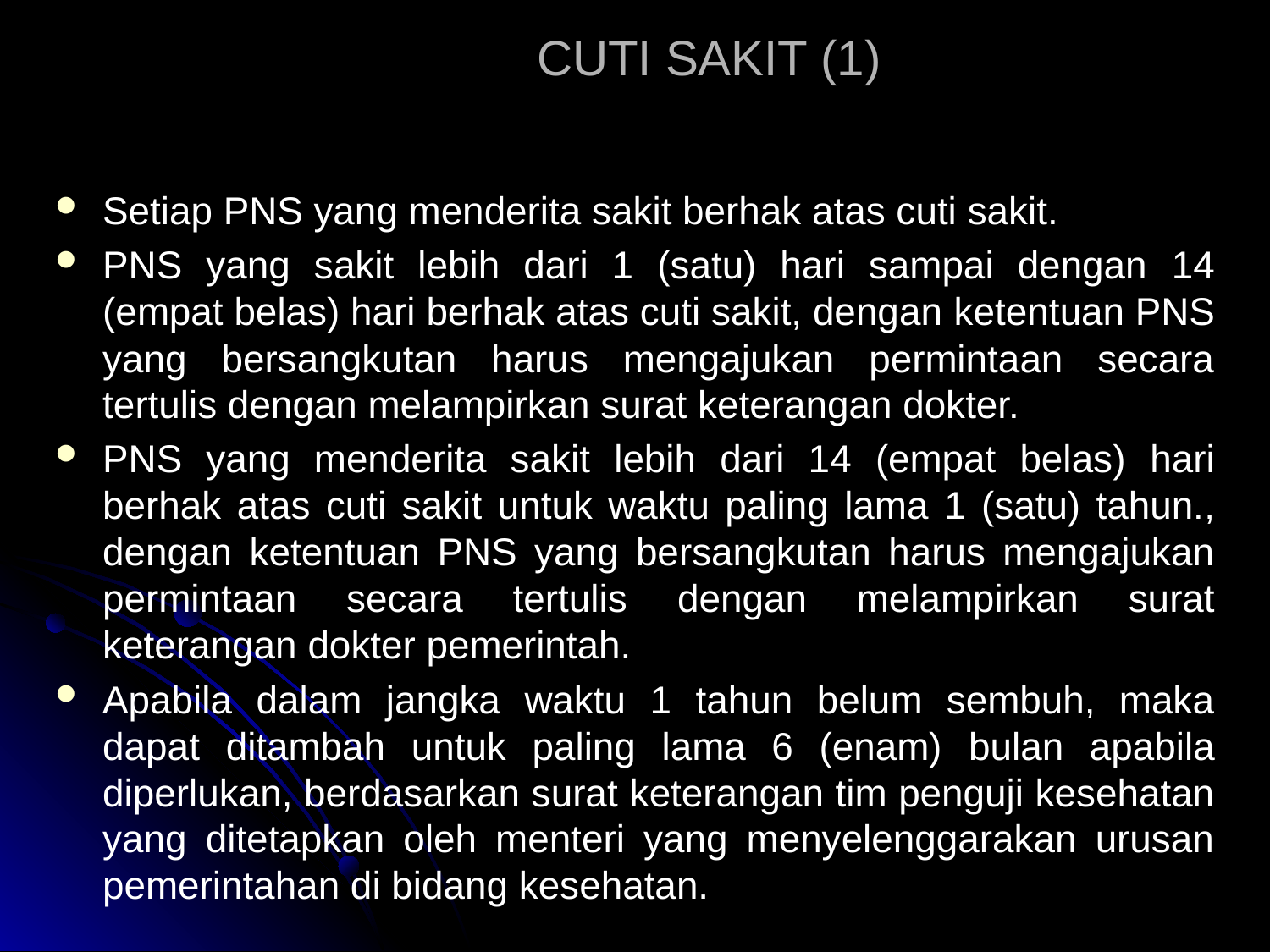

# CUTI SAKIT (1)
Setiap PNS yang menderita sakit berhak atas cuti sakit.
PNS yang sakit lebih dari 1 (satu) hari sampai dengan 14 (empat belas) hari berhak atas cuti sakit, dengan ketentuan PNS yang bersangkutan harus mengajukan permintaan secara tertulis dengan melampirkan surat keterangan dokter.
PNS yang menderita sakit lebih dari 14 (empat belas) hari berhak atas cuti sakit untuk waktu paling lama 1 (satu) tahun., dengan ketentuan PNS yang bersangkutan harus mengajukan permintaan secara tertulis dengan melampirkan surat keterangan dokter pemerintah.
Apabila dalam jangka waktu 1 tahun belum sembuh, maka dapat ditambah untuk paling lama 6 (enam) bulan apabila diperlukan, berdasarkan surat keterangan tim penguji kesehatan yang ditetapkan oleh menteri yang menyelenggarakan urusan pemerintahan di bidang kesehatan.